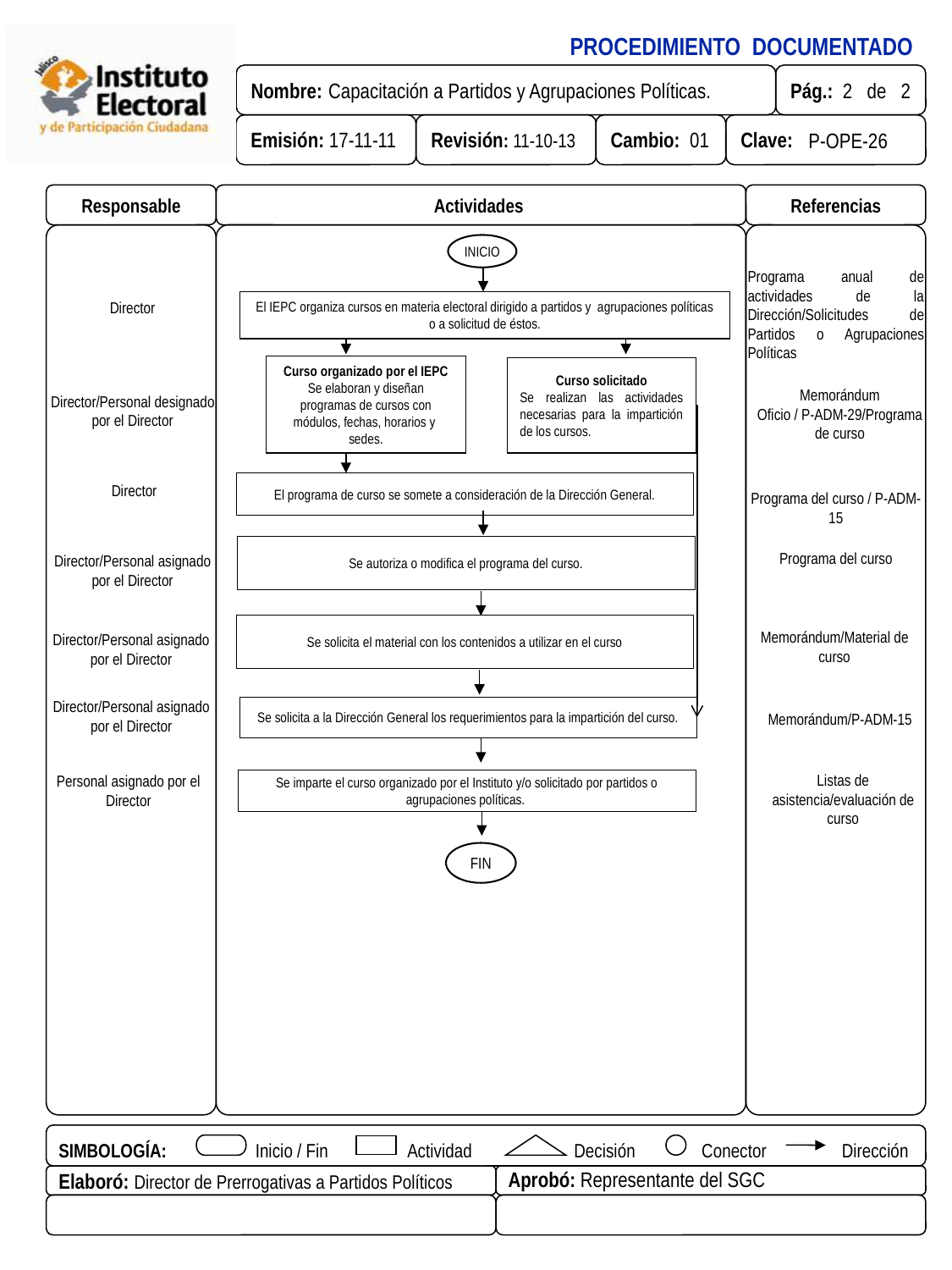

Responsable
Actividades
Referencias

INICIO
Programa anual de actividades de la Dirección/Solicitudes de Partidos o Agrupaciones Políticas

El IEPC organiza cursos en materia electoral dirigido a partidos y  agrupaciones políticas o a solicitud de éstos.
Director
Curso organizado por el IEPC
Se elaboran y diseñan programas de cursos con módulos, fechas, horarios y  sedes.
Curso solicitado
Se realizan las actividades necesarias para la impartición de los cursos.
Memorándum
Oficio / P-ADM-29/Programa de curso
Director/Personal designado por el Director

Programa del curso / P-ADM-15
El programa de curso se somete a consideración de la Dirección General.
Director
Se autoriza o modifica el programa del curso.
Programa del curso
Director/Personal asignado por el Director
Se solicita el material con los contenidos a utilizar en el curso
Memorándum/Material de curso
Director/Personal asignado por el Director
Director/Personal asignado por el Director
Se solicita a la Dirección General los requerimientos para la impartición del curso.
Memorándum/P-ADM-15
Listas de asistencia/evaluación de curso
Personal asignado por el Director

Se imparte el curso organizado por el Instituto y/o solicitado por partidos o agrupaciones políticas.
FIN